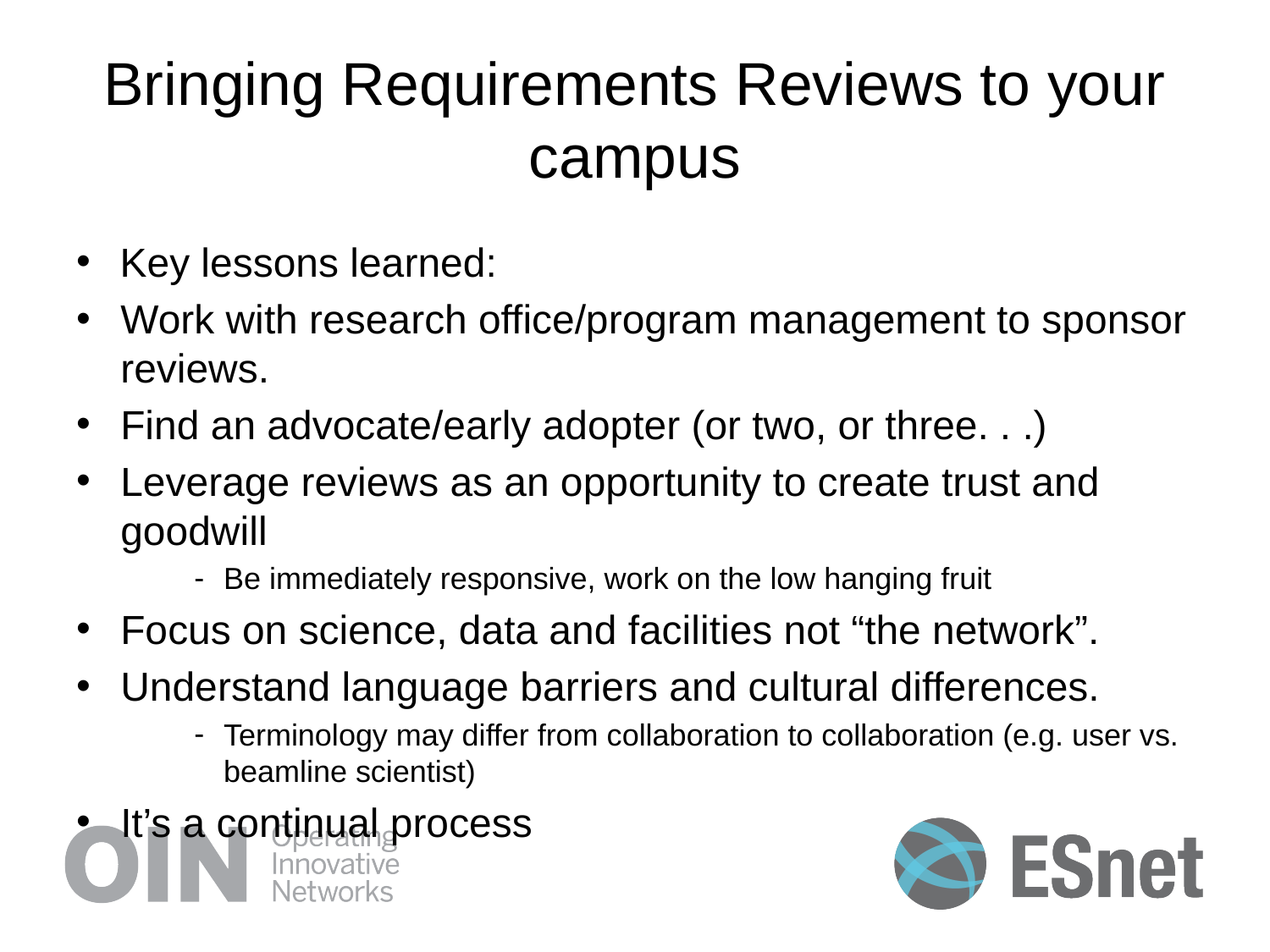

# Bringing Requirements Reviews to your campus
   Key lessons learned:
Work with research office/program management to sponsor reviews.
Find an advocate/early adopter (or two, or three. . .)
Leverage reviews as an opportunity to create trust and goodwill
Be immediately responsive, work on the low hanging fruit
Focus on science, data and facilities not “the network”.
Understand language barriers and cultural differences.
Terminology may differ from collaboration to collaboration (e.g. user vs. beamline scientist)
It’s a continual process